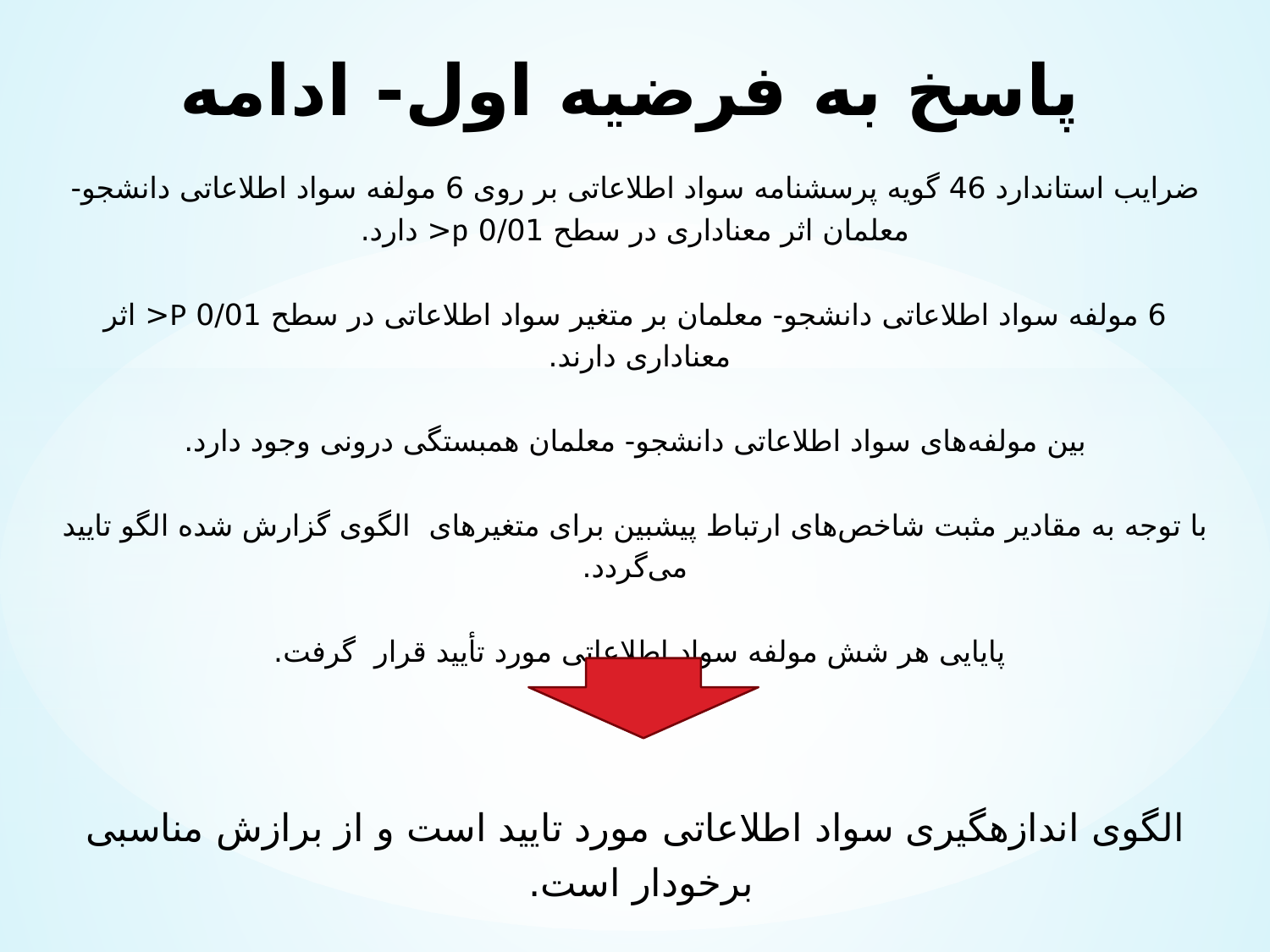

# پاسخ به فرضیه اول- ادامه
ضرایب استاندارد 46 گویه‌ پرسشنامه سواد اطلاعاتی بر روی 6 مولفه‌ سواد اطلاعاتی دانشجو- معلمان اثر معناداری در سطح 0/01 p< دارد.

6 مولفه­­ سواد اطلاعاتی دانشجو- معلمان بر متغیر سواد اطلاعاتی در سطح 0/01 P< اثر معناداری دارند.

بین مولفه‌های سواد اطلاعاتی دانشجو- معلمان همبستگی درونی وجود دارد.

با توجه به مقادیر مثبت شاخص‌های ارتباط پیش­بین برای متغیرهای  الگوی گزارش شده الگو تایید می‌گردد.

پایایی هر شش مولفه سواد اطلاعاتی مورد تأیید قرار  گرفت.

الگوی اندازه­گیری سواد اطلاعاتی مورد تایید است و از برازش مناسبی برخودار است.